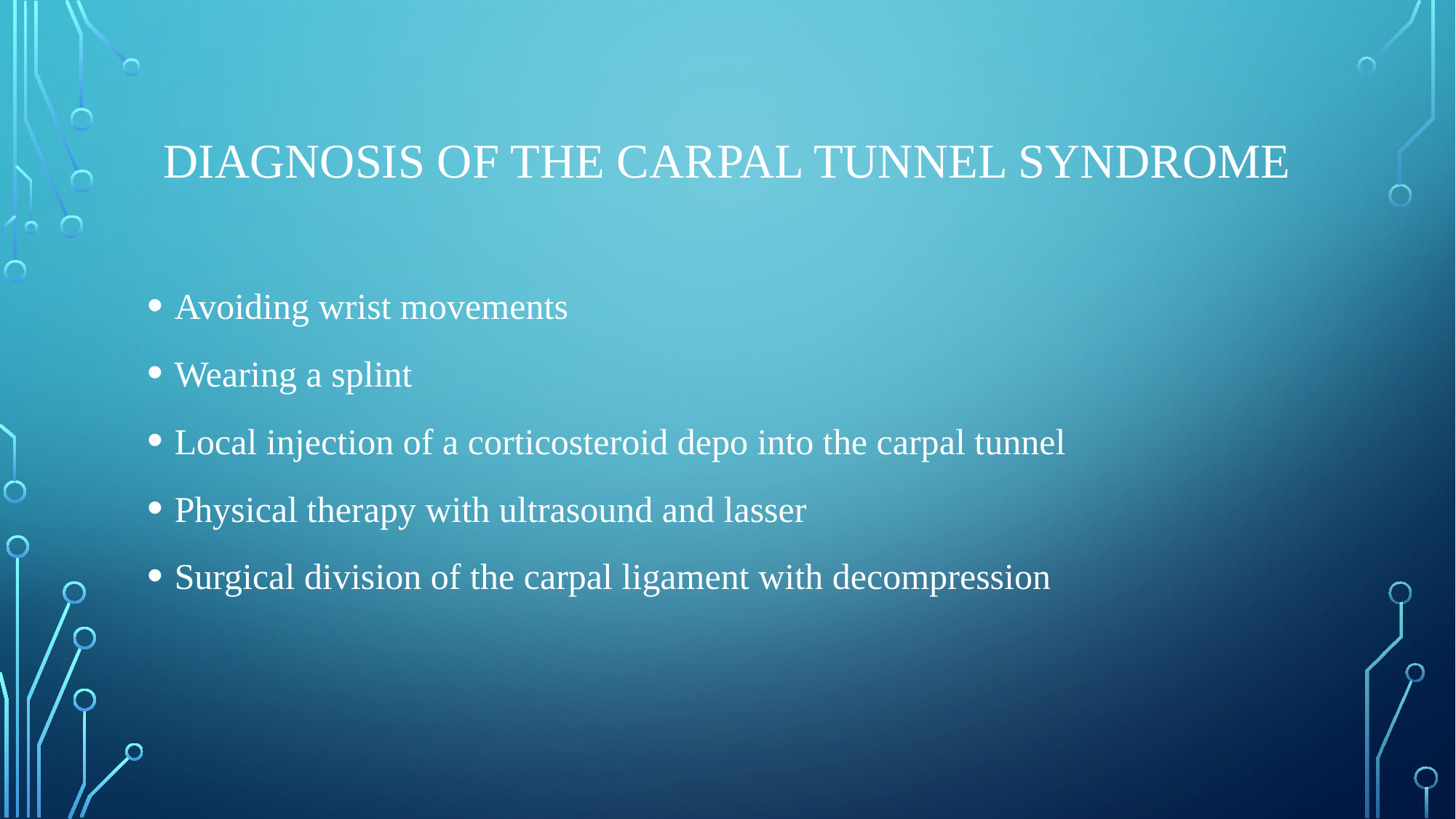

# Diagnosis of the Carpal tunnel syndrome
Avoiding wrist movements
Wearing a splint
Local injection of a corticosteroid depo into the carpal tunnel
Physical therapy with ultrasound and lasser
Surgical division of the carpal ligament with decompression